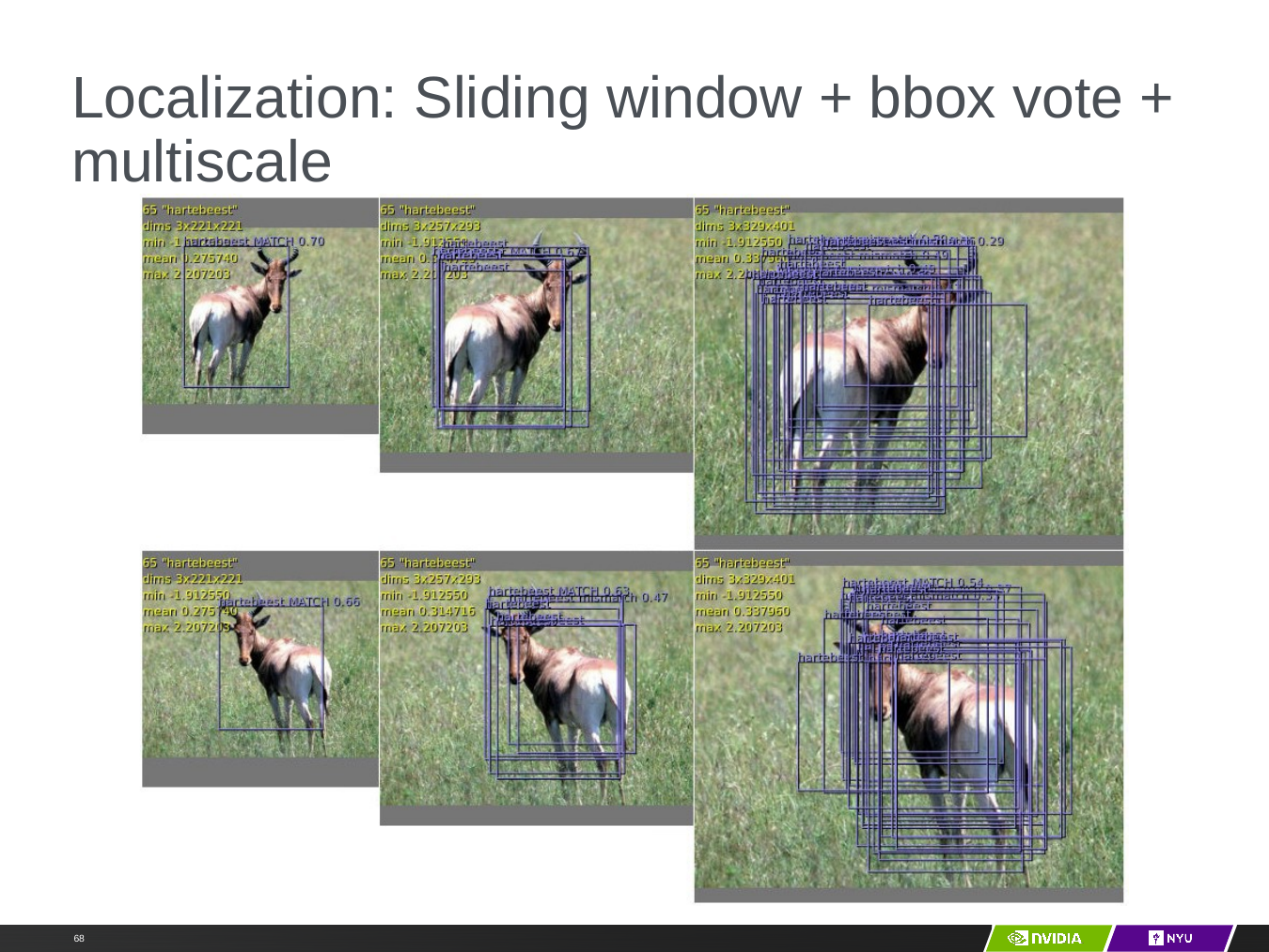

# Localization: Sliding window + bbox vote + multiscale
Y LeCun